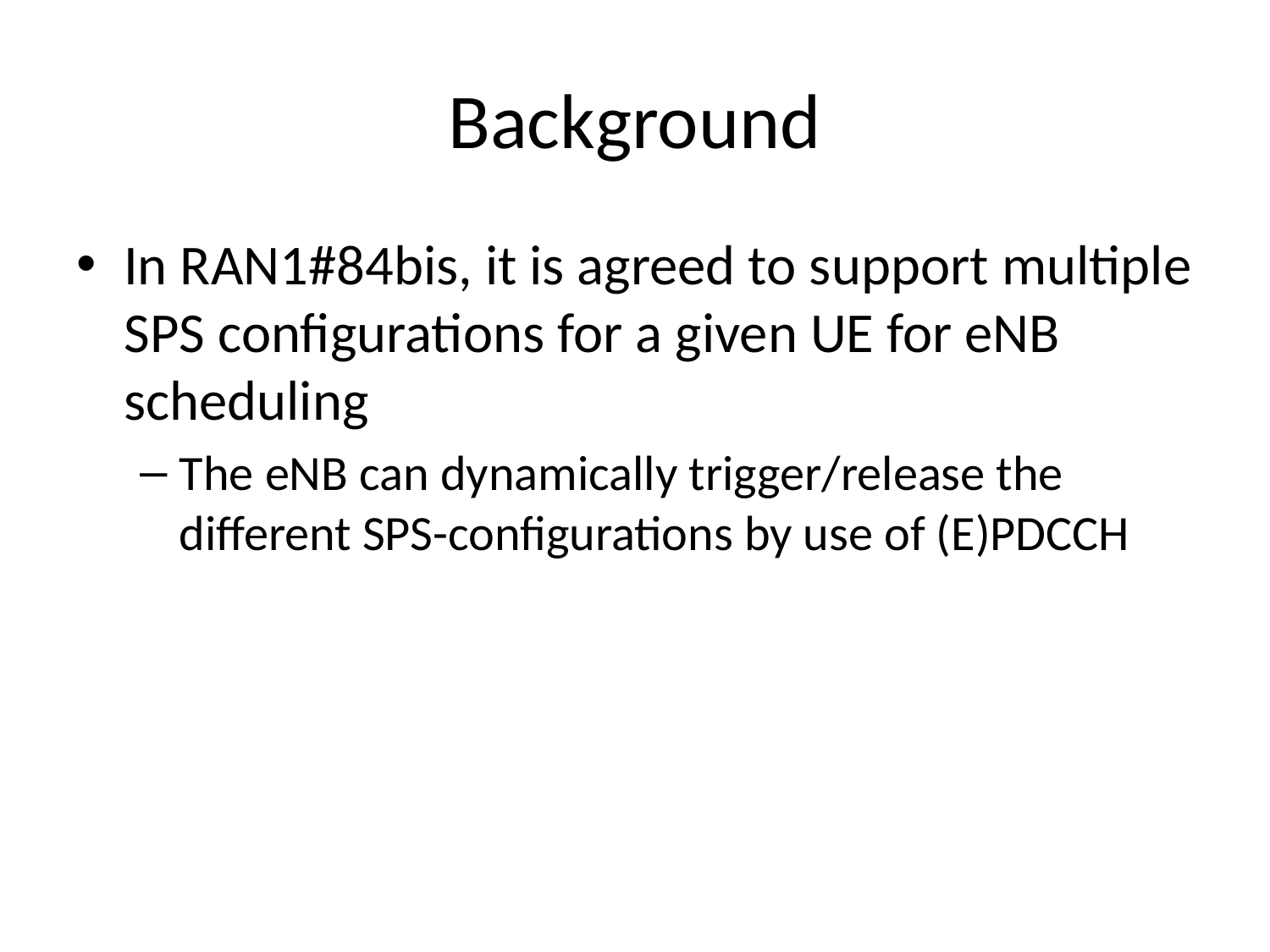

# Background
In RAN1#84bis, it is agreed to support multiple SPS configurations for a given UE for eNB scheduling
The eNB can dynamically trigger/release the different SPS-configurations by use of (E)PDCCH